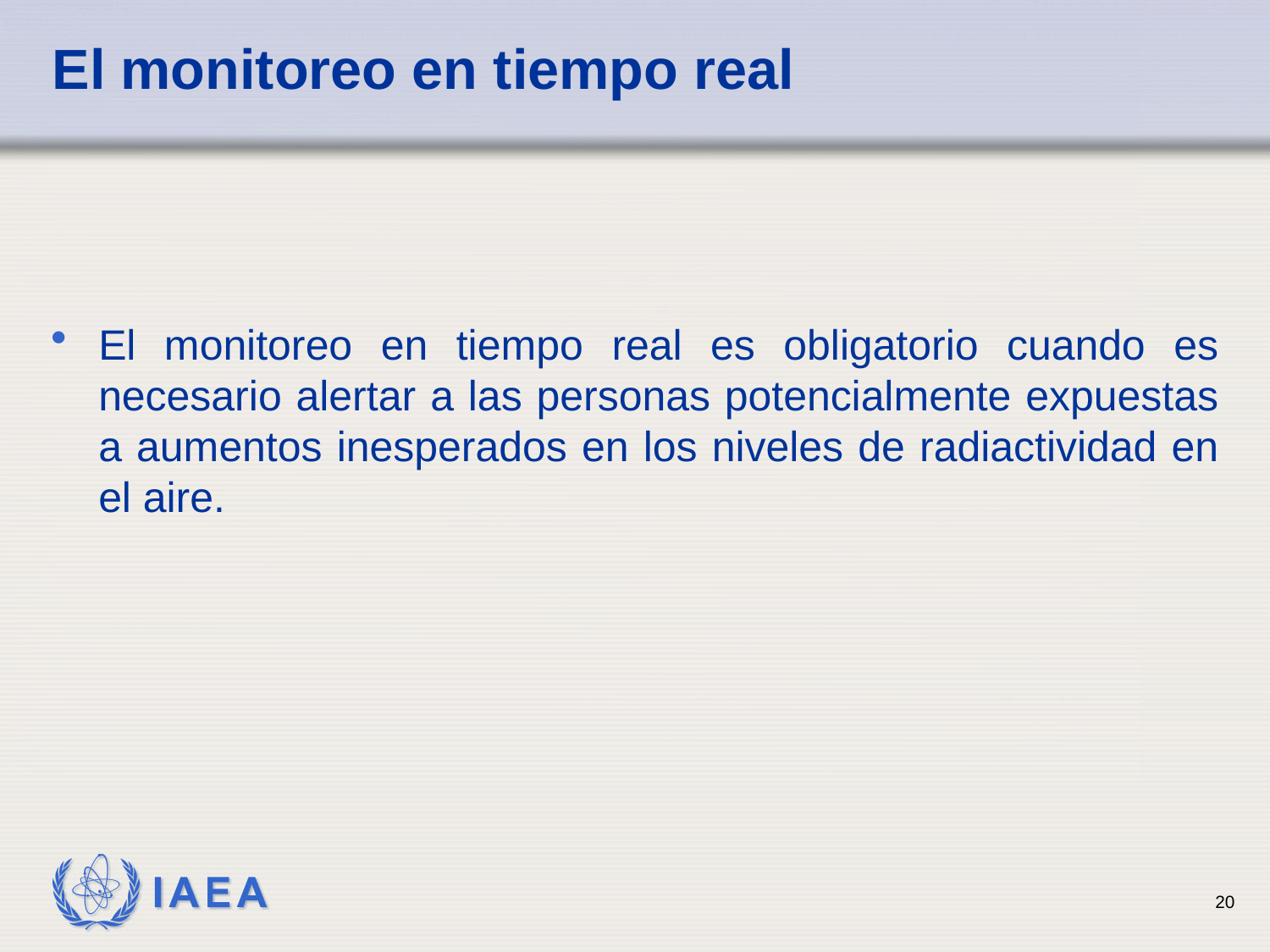

# El monitoreo en tiempo real
El monitoreo en tiempo real es obligatorio cuando es necesario alertar a las personas potencialmente expuestas a aumentos inesperados en los niveles de radiactividad en el aire.
20